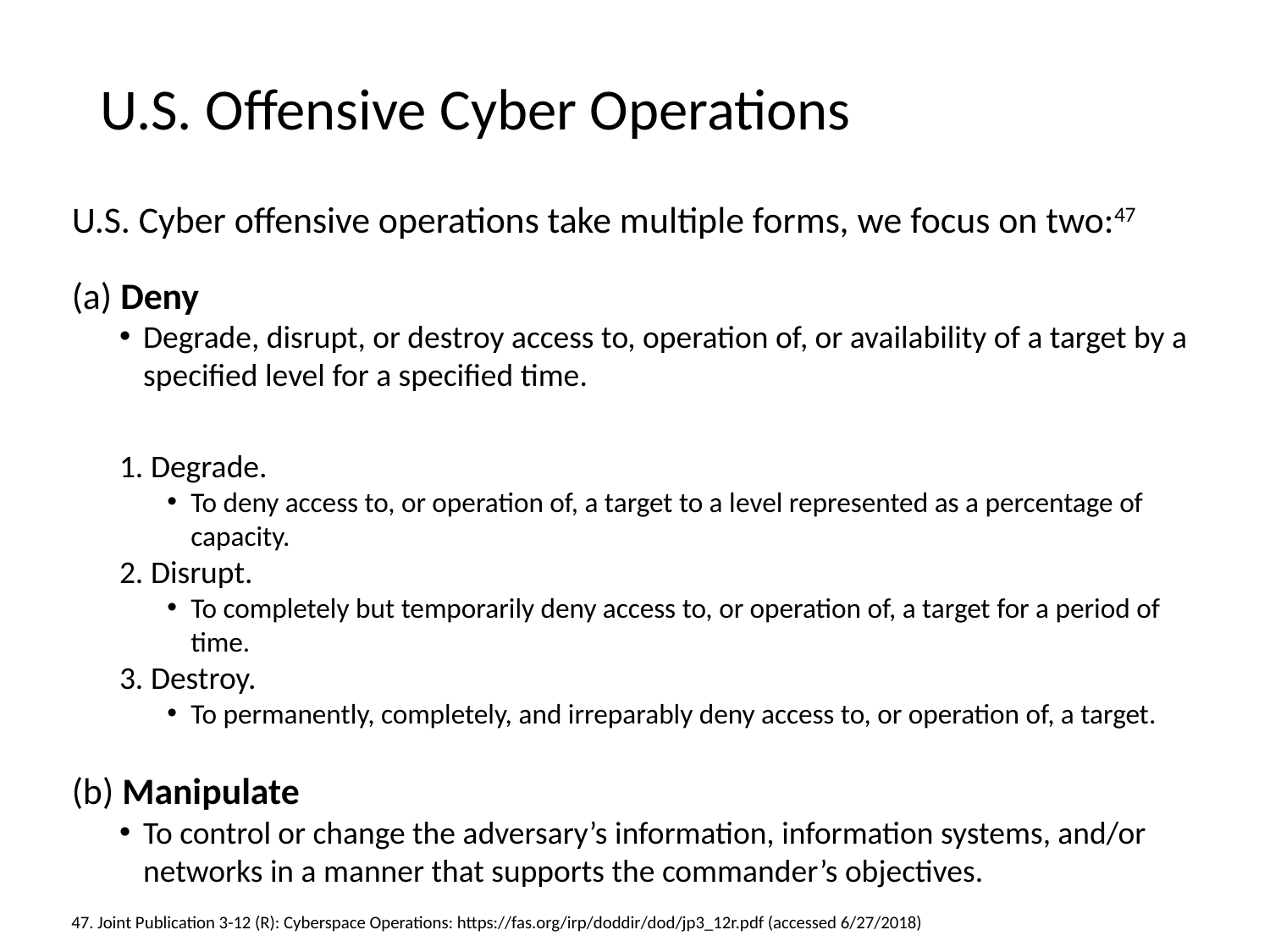

# U.S. Offensive Cyber Operations
U.S. Cyber offensive operations take multiple forms, we focus on two:47

(a) Deny
Degrade, disrupt, or destroy access to, operation of, or availability of a target by a specified level for a specified time.

Degrade.
To deny access to, or operation of, a target to a level represented as a percentage of capacity.
Disrupt.
To completely but temporarily deny access to, or operation of, a target for a period of time.
Destroy.
To permanently, completely, and irreparably deny access to, or operation of, a target.

(b) Manipulate
To control or change the adversary’s information, information systems, and/or networks in a manner that supports the commander’s objectives.

47. Joint Publication 3-12 (R): Cyberspace Operations: https://fas.org/irp/doddir/dod/jp3_12r.pdf (accessed 6/27/2018)